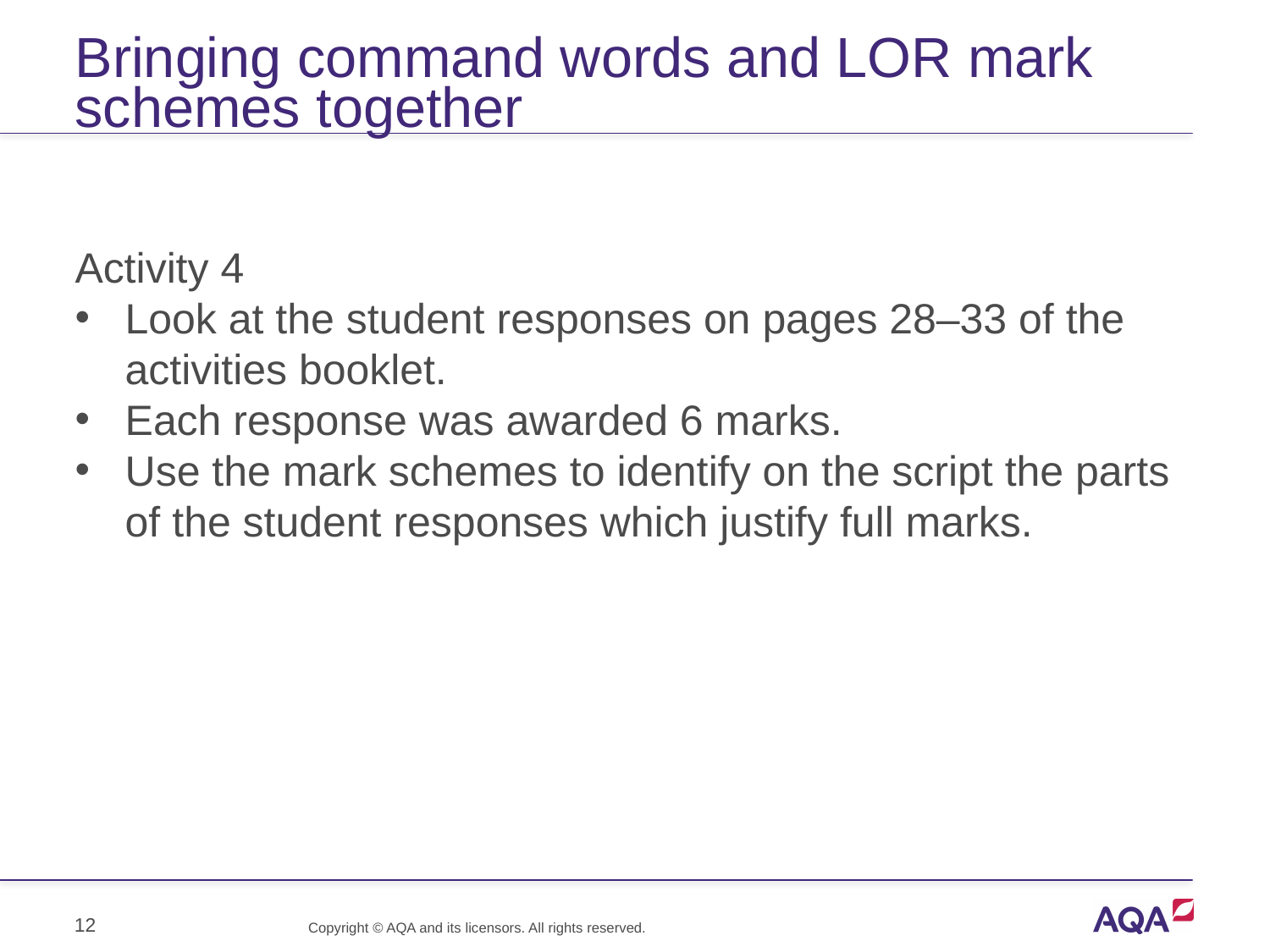

# Bringing command words and LOR mark schemes together
Activity 4
Look at the student responses on pages 28–33 of the activities booklet.
Each response was awarded 6 marks.
Use the mark schemes to identify on the script the parts of the student responses which justify full marks.

12
Copyright © AQA and its licensors. All rights reserved.